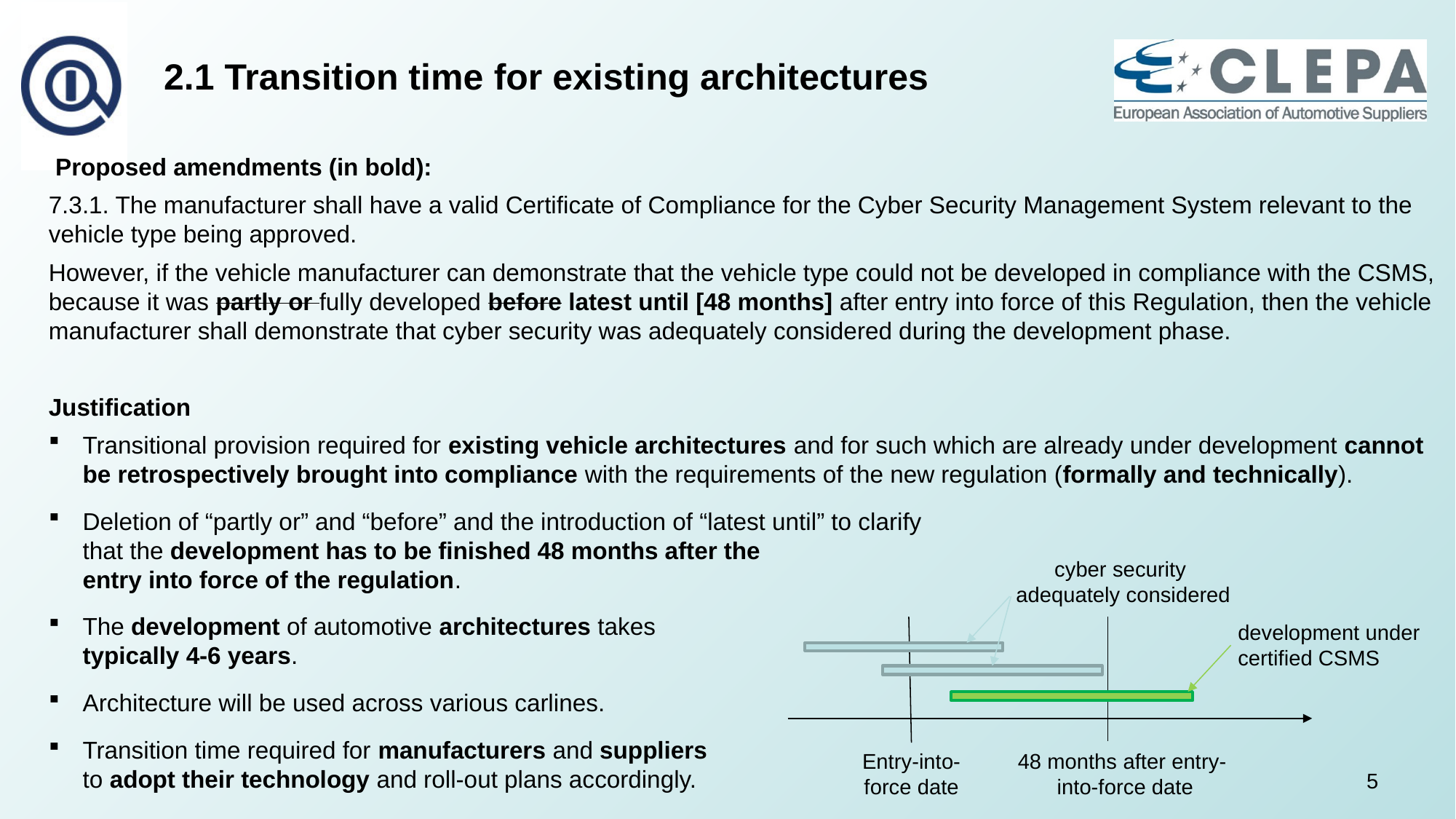

# 2.1 Transition time for existing architectures
 Proposed amendments (in bold):
7.3.1. The manufacturer shall have a valid Certificate of Compliance for the Cyber Security Management System relevant to the vehicle type being approved.
However, if the vehicle manufacturer can demonstrate that the vehicle type could not be developed in compliance with the CSMS, because it was partly or fully developed before latest until [48 months] after entry into force of this Regulation, then the vehicle manufacturer shall demonstrate that cyber security was adequately considered during the development phase.

Justification
Transitional provision required for existing vehicle architectures and for such which are already under development cannot be retrospectively brought into compliance with the requirements of the new regulation (formally and technically).
Deletion of “partly or” and “before” and the introduction of “latest until” to clarify
that the development has to be finished 48 months after the
entry into force of the regulation.
The development of automotive architectures takes
typically 4-6 years.
Architecture will be used across various carlines.
Transition time required for manufacturers and suppliers
to adopt their technology and roll-out plans accordingly.
cyber security
adequately considered
development under
certified CSMS

Entry-into-force date
48 months after entry-
into-force date
5